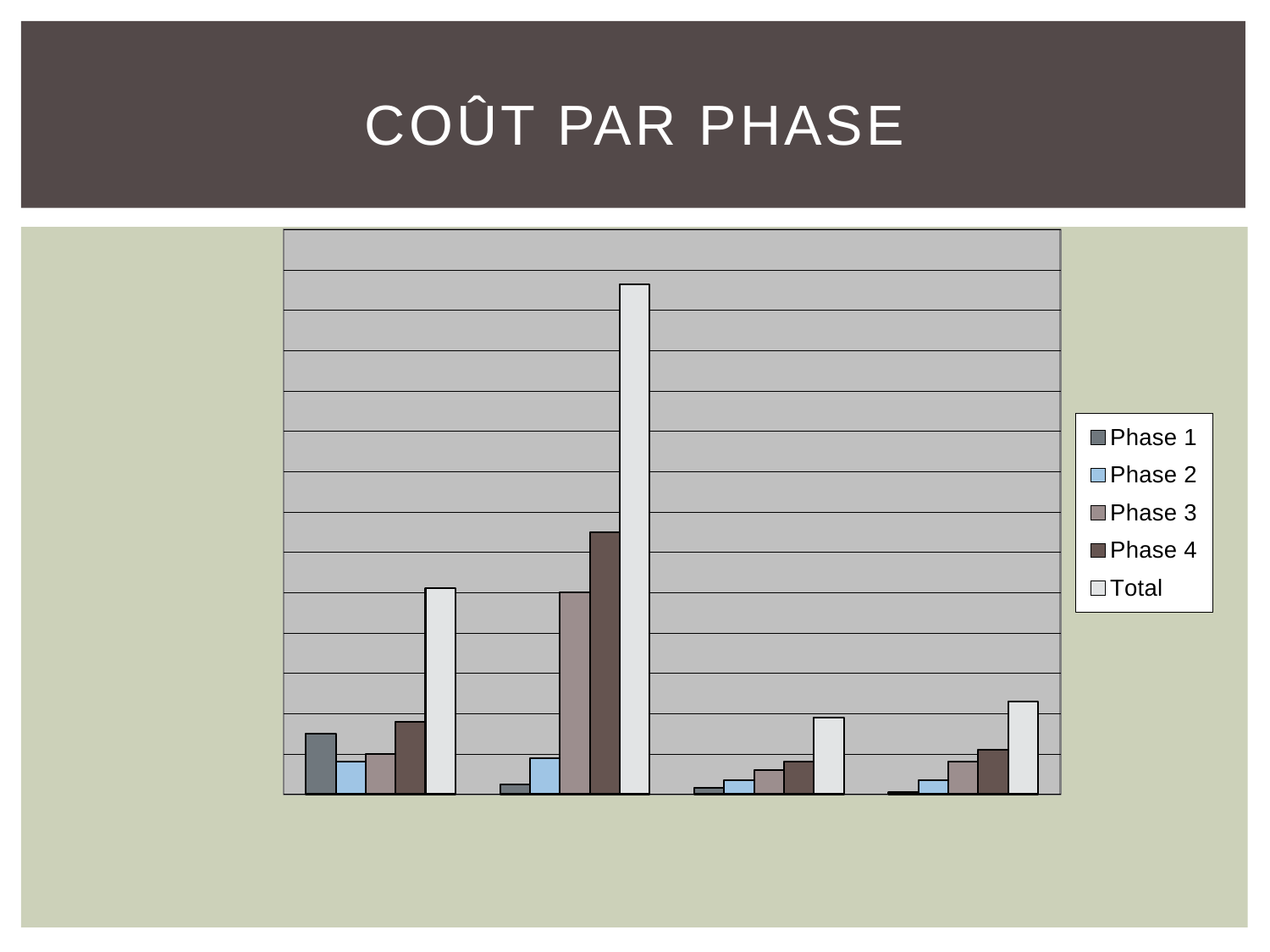

# Coût par phase

### Chart

| Category | Phase 1 | Phase 2 | Phase 3 | Phase 4 | Total |
|---|---|---|---|---|---|
| Main d'œuvre  | 1500000.0 | 800000.0 | 1000000.0 | 1800000.0 | 5100000.0 |
| M. O. locale | 240000.0 | 900000.0 | 5000000.0 | 6500000.0 | 12640000.0 |
| Dépenses | 150000.0 | 350000.0 | 600000.0 | 800000.0 | 1900000.0 |
| Matériaux | 50000.0 | 350000.0 | 800000.0 | 1100000.0 | 2300000.0 |